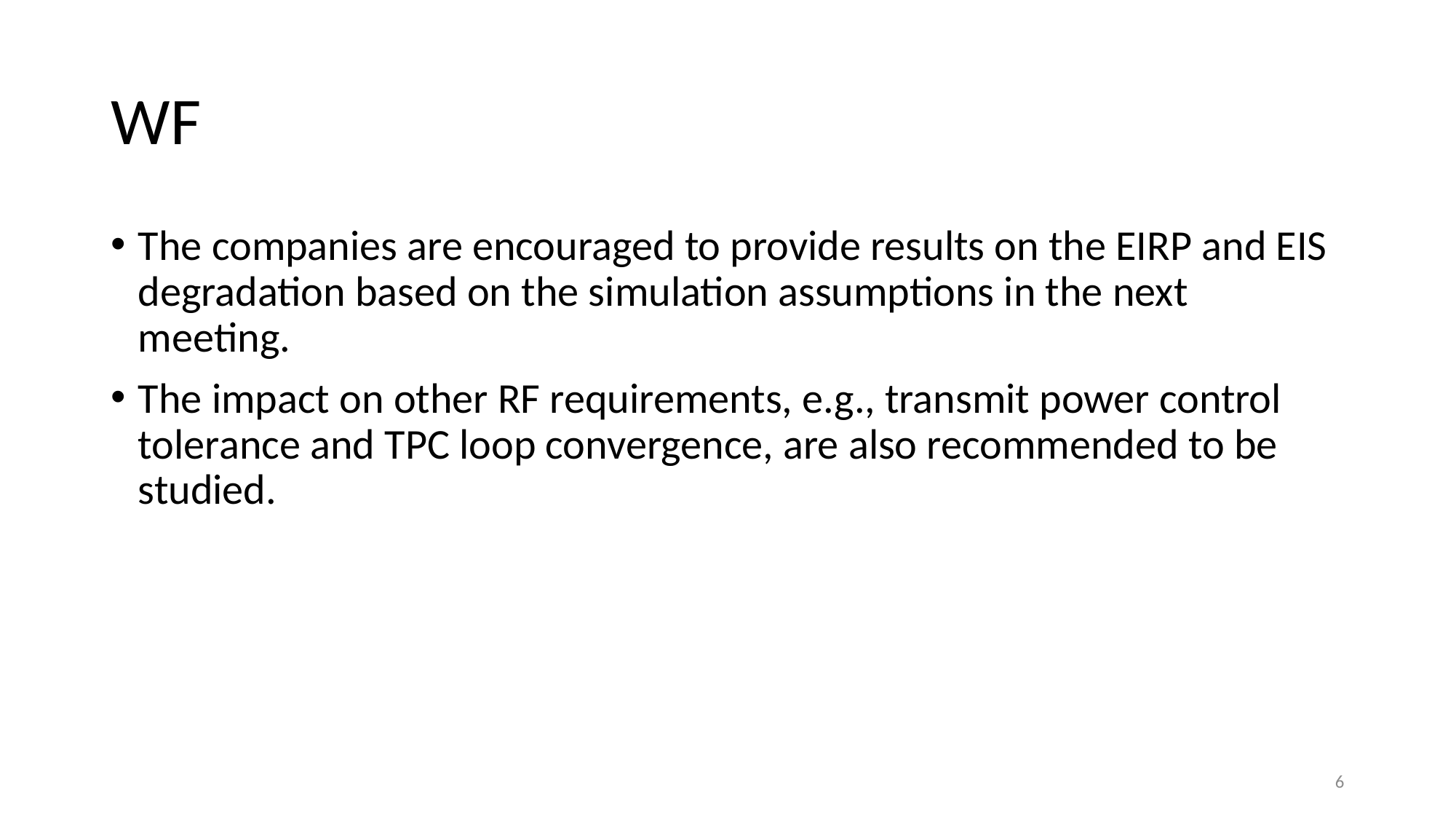

# WF
The companies are encouraged to provide results on the EIRP and EIS degradation based on the simulation assumptions in the next meeting.
The impact on other RF requirements, e.g., transmit power control tolerance and TPC loop convergence, are also recommended to be studied.

6